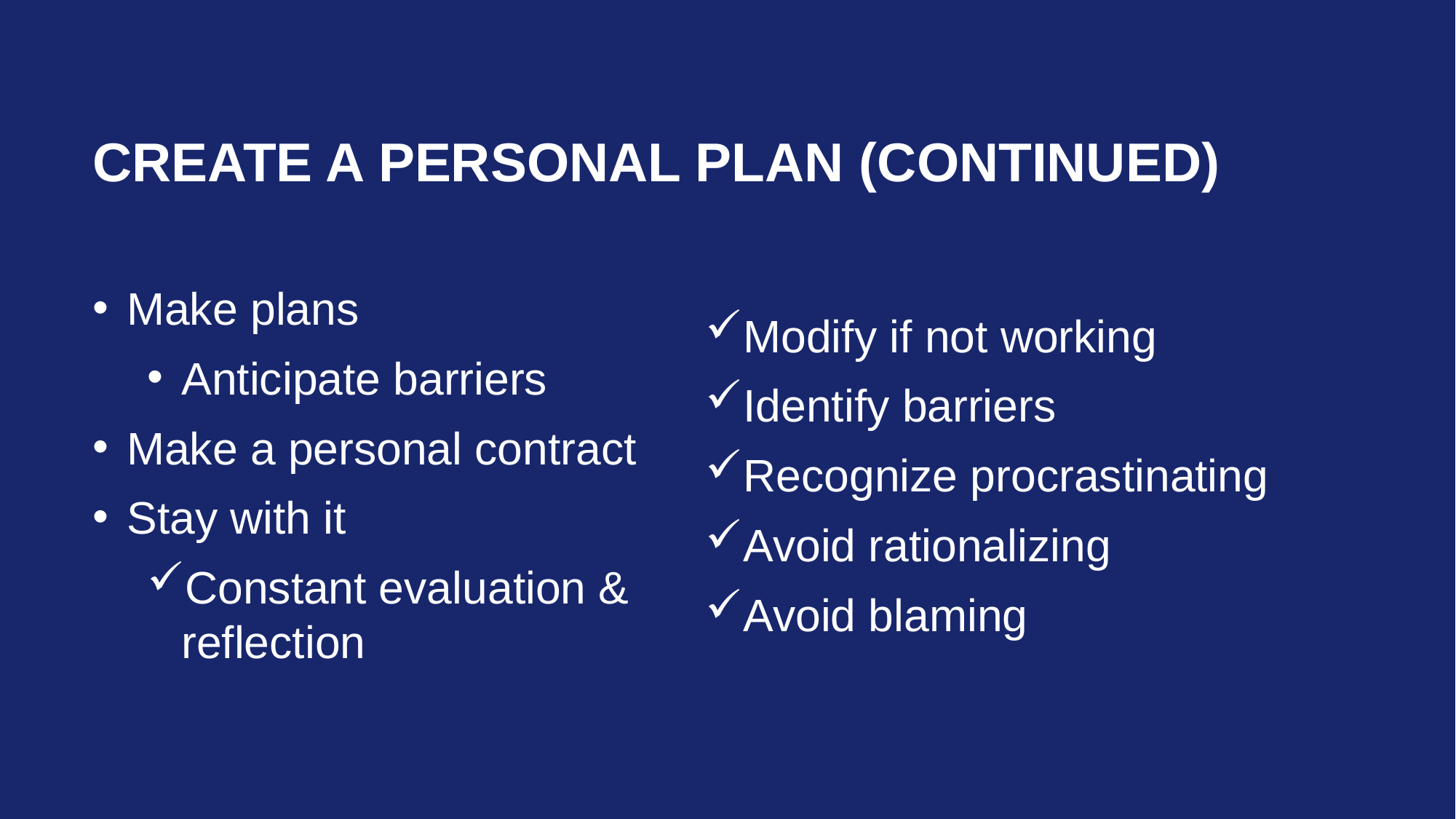

# Create a Personal plan (continued)
Make plans
Anticipate barriers
Make a personal contract
Stay with it
Constant evaluation & reflection
Modify if not working
Identify barriers
Recognize procrastinating
Avoid rationalizing
Avoid blaming